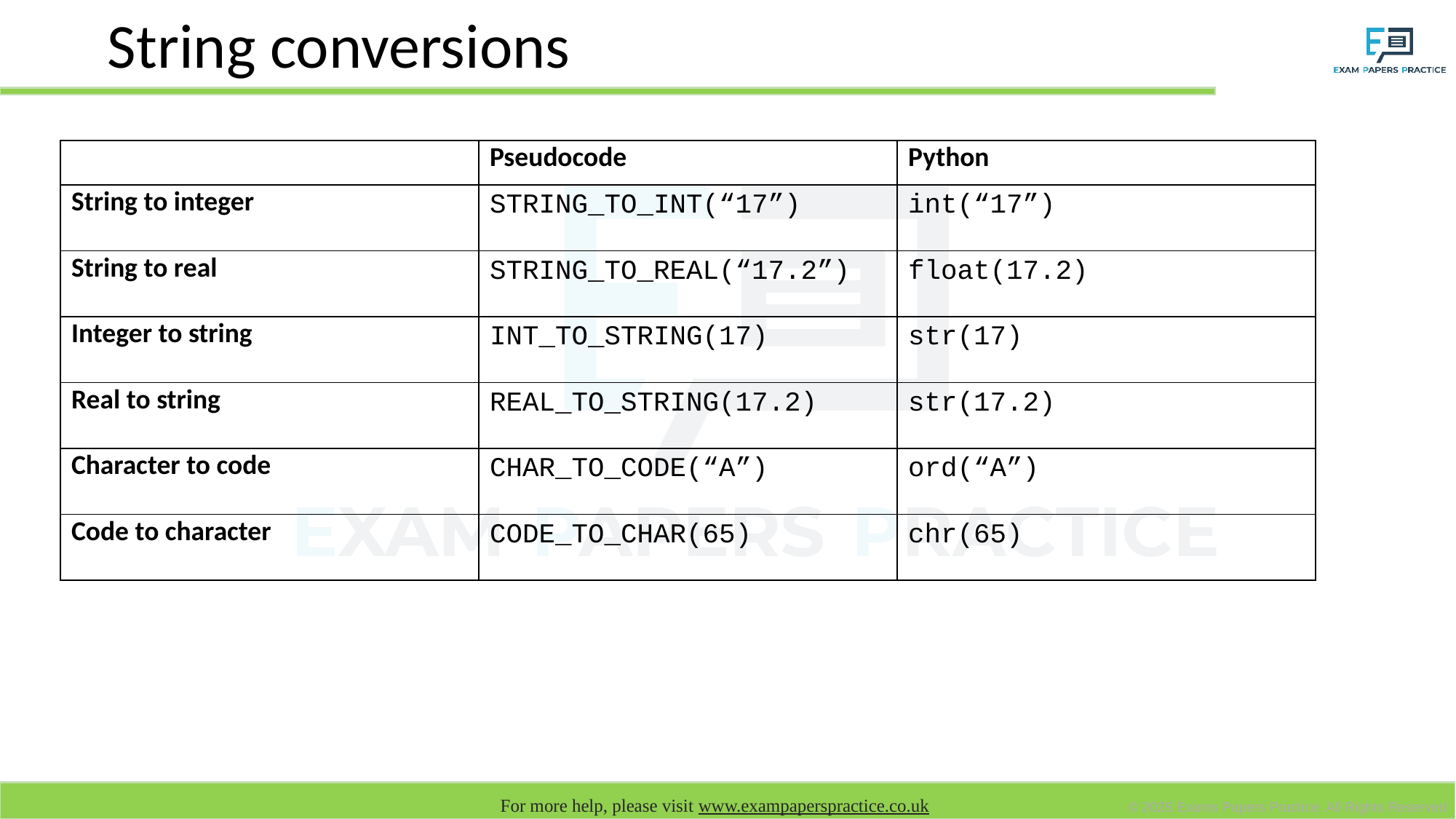

# String conversions
|  | Pseudocode | Python |
| --- | --- | --- |
| String to integer | STRING\_TO\_INT(“17”) | int(“17”) |
| String to real | STRING\_TO\_REAL(“17.2”) | float(17.2) |
| Integer to string | INT\_TO\_STRING(17) | str(17) |
| Real to string | REAL\_TO\_STRING(17.2) | str(17.2) |
| Character to code | CHAR\_TO\_CODE(“A”) | ord(“A”) |
| Code to character | CODE\_TO\_CHAR(65) | chr(65) |